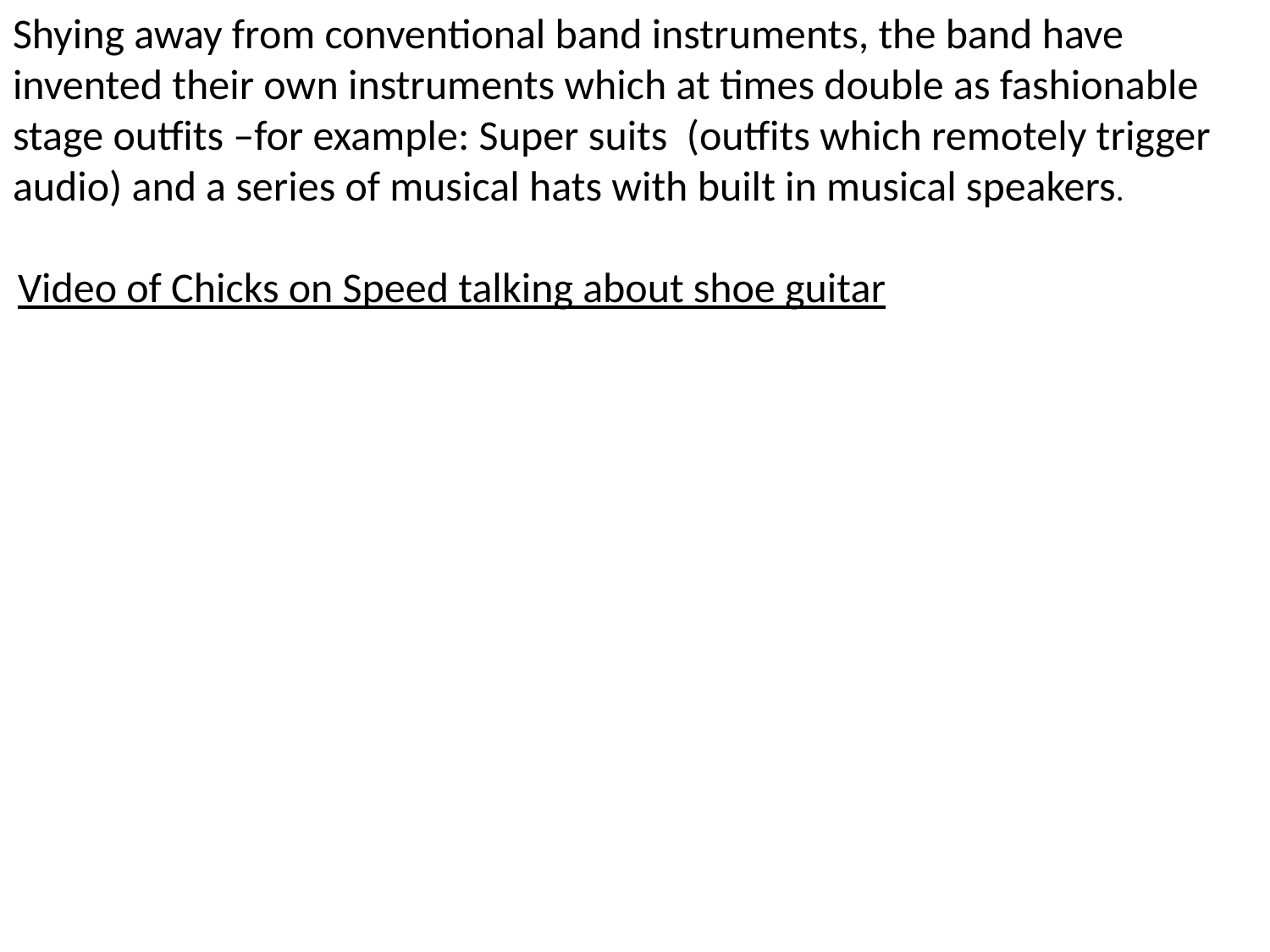

Shying away from conventional band instruments, the band have invented their own instruments which at times double as fashionable stage outfits –for example: Super suits  (outfits which remotely trigger audio) and a series of musical hats with built in musical speakers.

Video of Chicks on Speed talking about shoe guitar